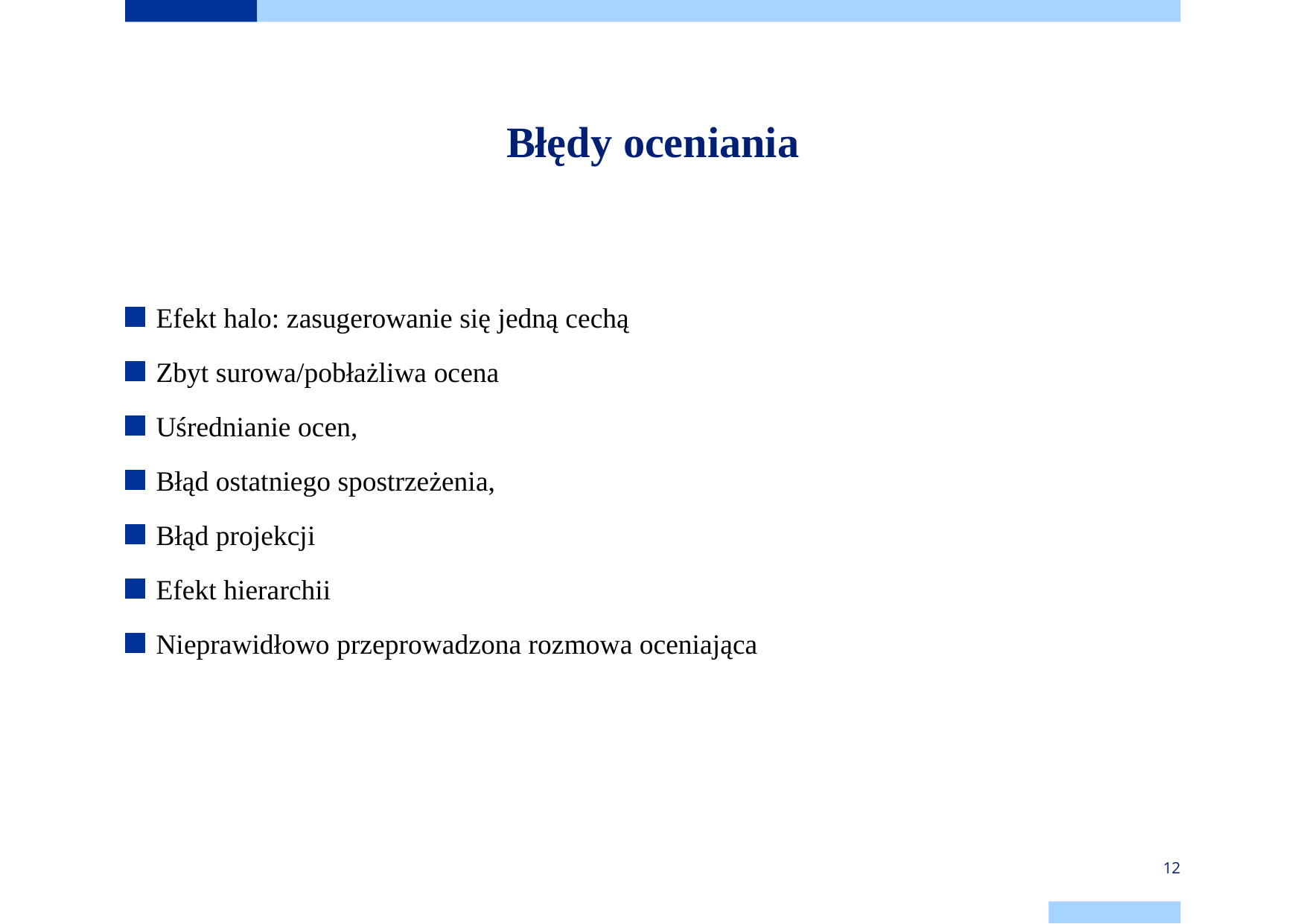

# Błędy oceniania

Efekt halo: zasugerowanie się jedną cechą​
Zbyt surowa/pobłażliwa ocena​
Uśrednianie ocen,
Błąd ostatniego spostrzeżenia, ​
Błąd projekcji​
Efekt hierarchii
Nieprawidłowo przeprowadzona rozmowa oceniająca
12